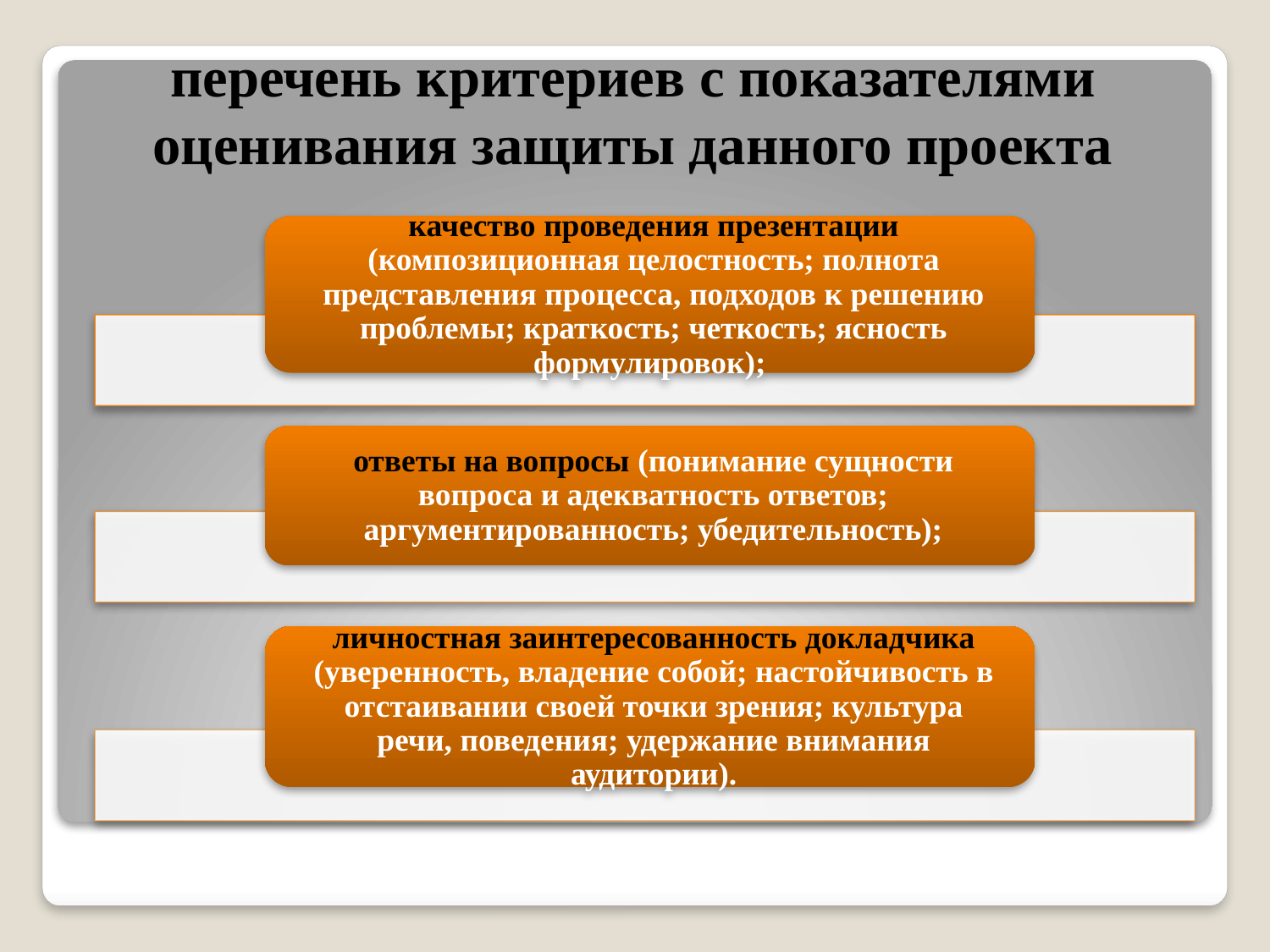

# перечень критериев с показателями оценивания защиты данного проекта
качество проведения презентации (композиционная целостность; полнота представления процесса, подходов к решению проблемы; краткость; четкость; ясность формулировок);
ответы на вопросы (понимание сущности вопроса и адекватность ответов; аргументированность; убедительность);
личностная заинтересованность докладчика (уверенность, владение собой; настойчивость в отстаивании своей точки зрения; культура речи, поведения; удержание внимания аудитории).